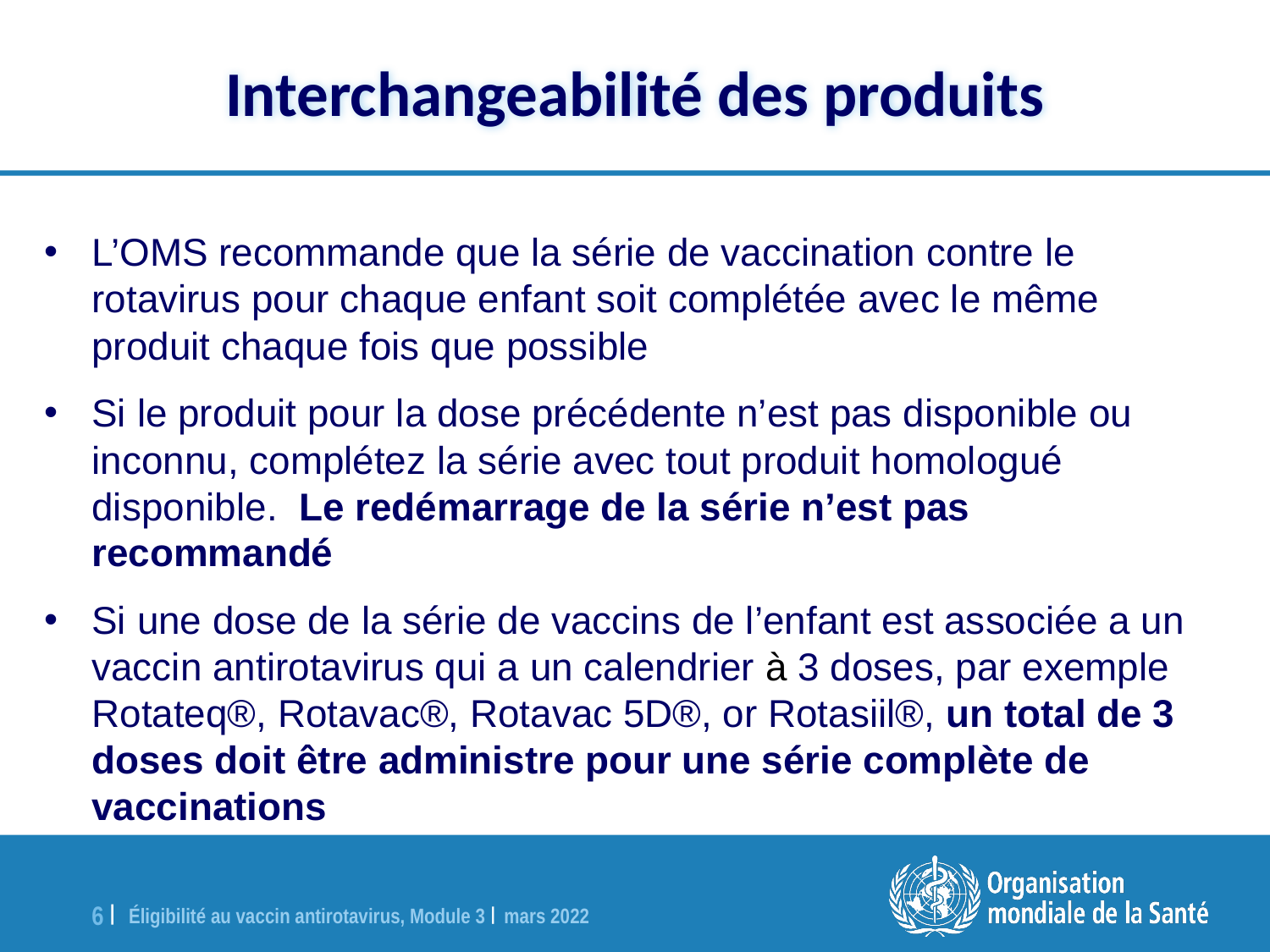

Interchangeabilité des produits
L’OMS recommande que la série de vaccination contre le rotavirus pour chaque enfant soit complétée avec le même produit chaque fois que possible
Si le produit pour la dose précédente n’est pas disponible ou inconnu, complétez la série avec tout produit homologué disponible.  Le redémarrage de la série n’est pas recommandé
Si une dose de la série de vaccins de l’enfant est associée a un vaccin antirotavirus qui a un calendrier à 3 doses, par exemple Rotateq®, Rotavac®, Rotavac 5D®, or Rotasiil®, un total de 3 doses doit être administre pour une série complète de vaccinations